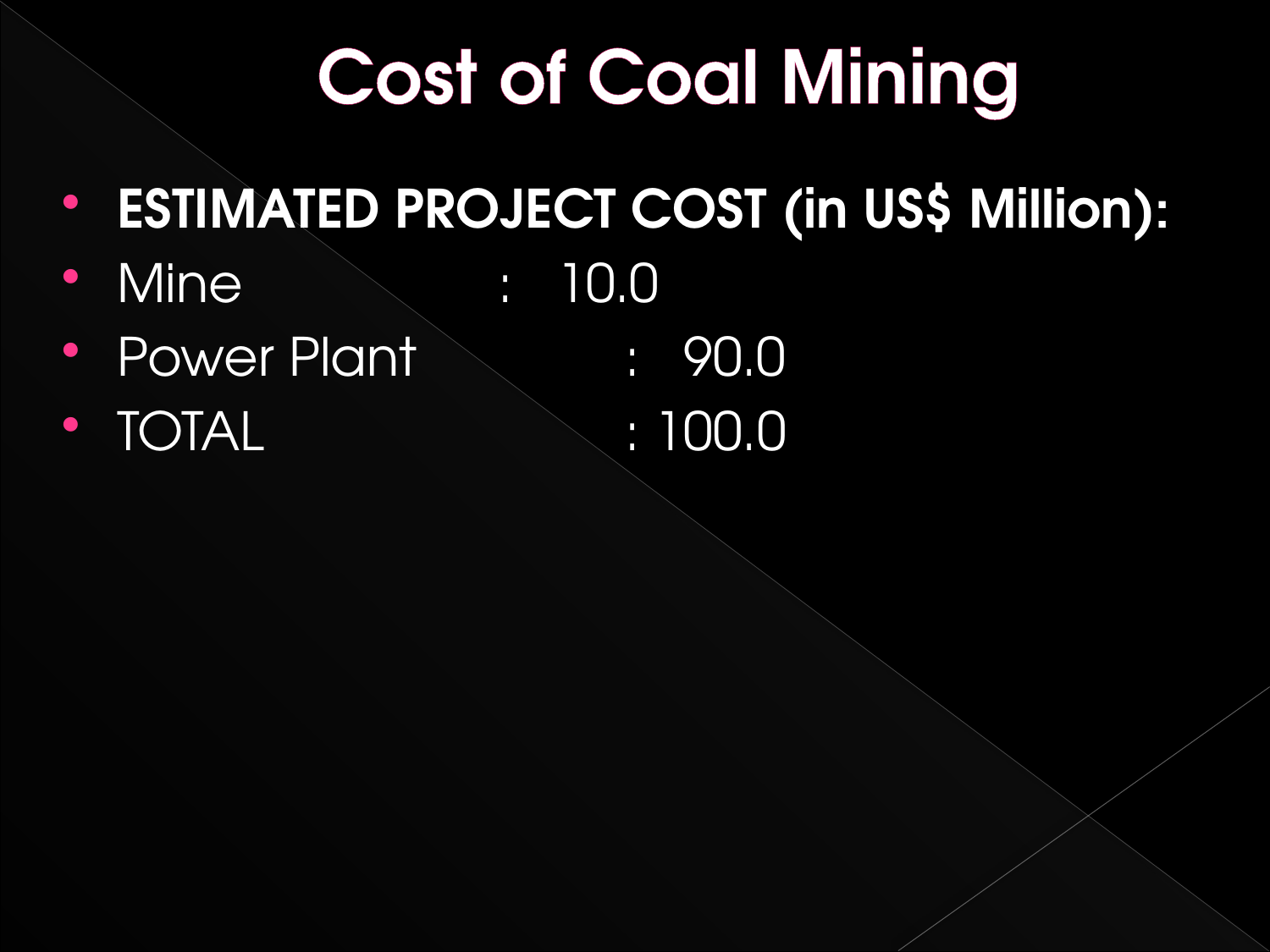

# Cost of Coal Mining
ESTIMATED PROJECT COST (in US$ Million):
Mine			:   10.0
Power Plant 		:   90.0
TOTAL 			: 100.0